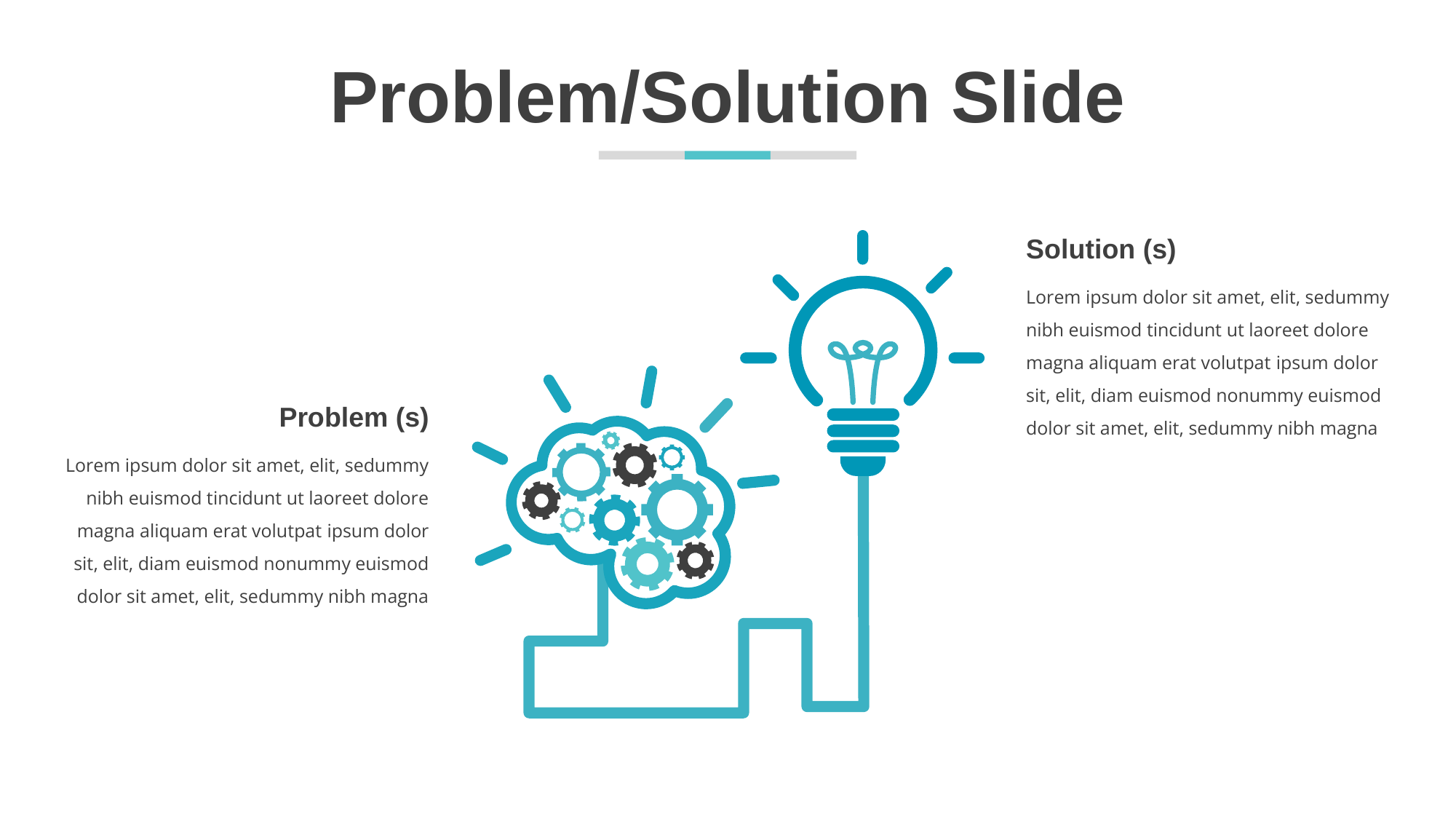

# Problem/Solution Slide

Solution (s)

Lorem ipsum dolor sit amet, elit, sedummy nibh euismod tincidunt ut laoreet dolore magna aliquam erat volutpat ipsum dolor sit, elit, diam euismod nonummy euismod dolor sit amet, elit, sedummy nibh magna

Problem (s)

Lorem ipsum dolor sit amet, elit, sedummy nibh euismod tincidunt ut laoreet dolore magna aliquam erat volutpat ipsum dolor sit, elit, diam euismod nonummy euismod dolor sit amet, elit, sedummy nibh magna